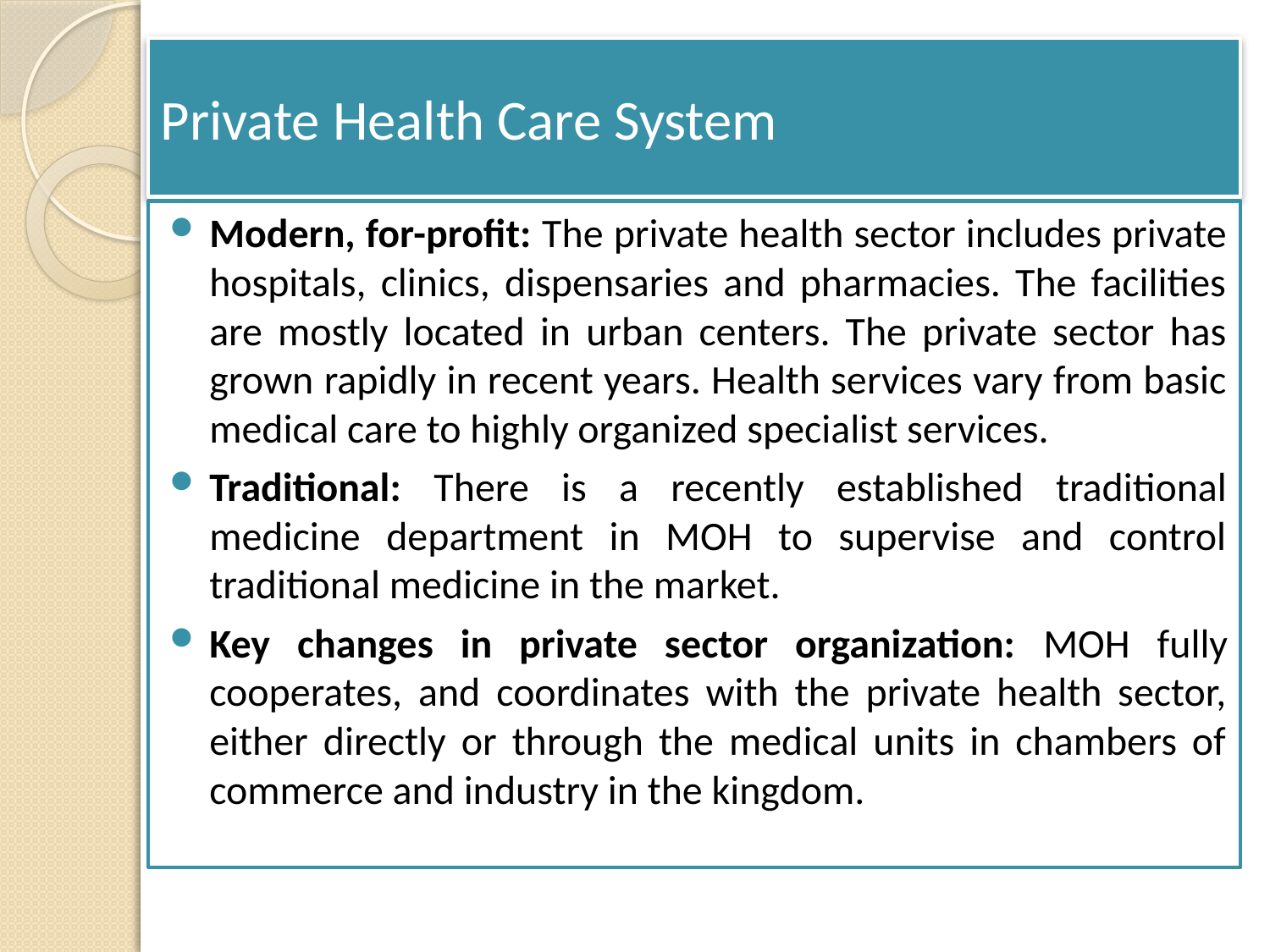

# Private Health Care System
Modern, for-profit: The private health sector includes private hospitals, clinics, dispensaries and pharmacies. The facilities are mostly located in urban centers. The private sector has grown rapidly in recent years. Health services vary from basic medical care to highly organized specialist services.
Traditional: There is a recently established traditional medicine department in MOH to supervise and control traditional medicine in the market.
Key changes in private sector organization: MOH fully cooperates, and coordinates with the private health sector, either directly or through the medical units in chambers of commerce and industry in the kingdom.